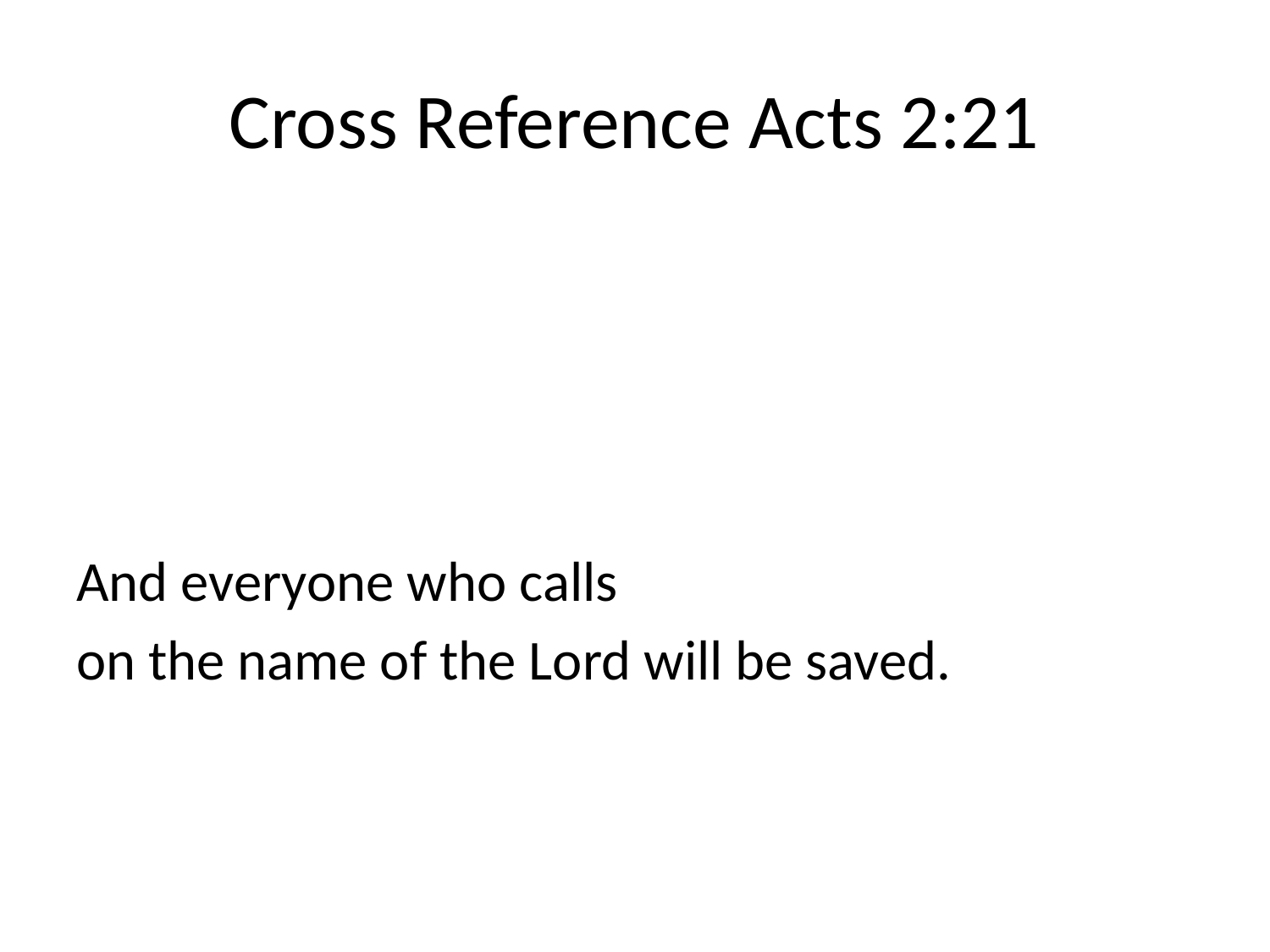

# Cross Reference Acts 2:21

And everyone who calls
on the name of the Lord will be saved.